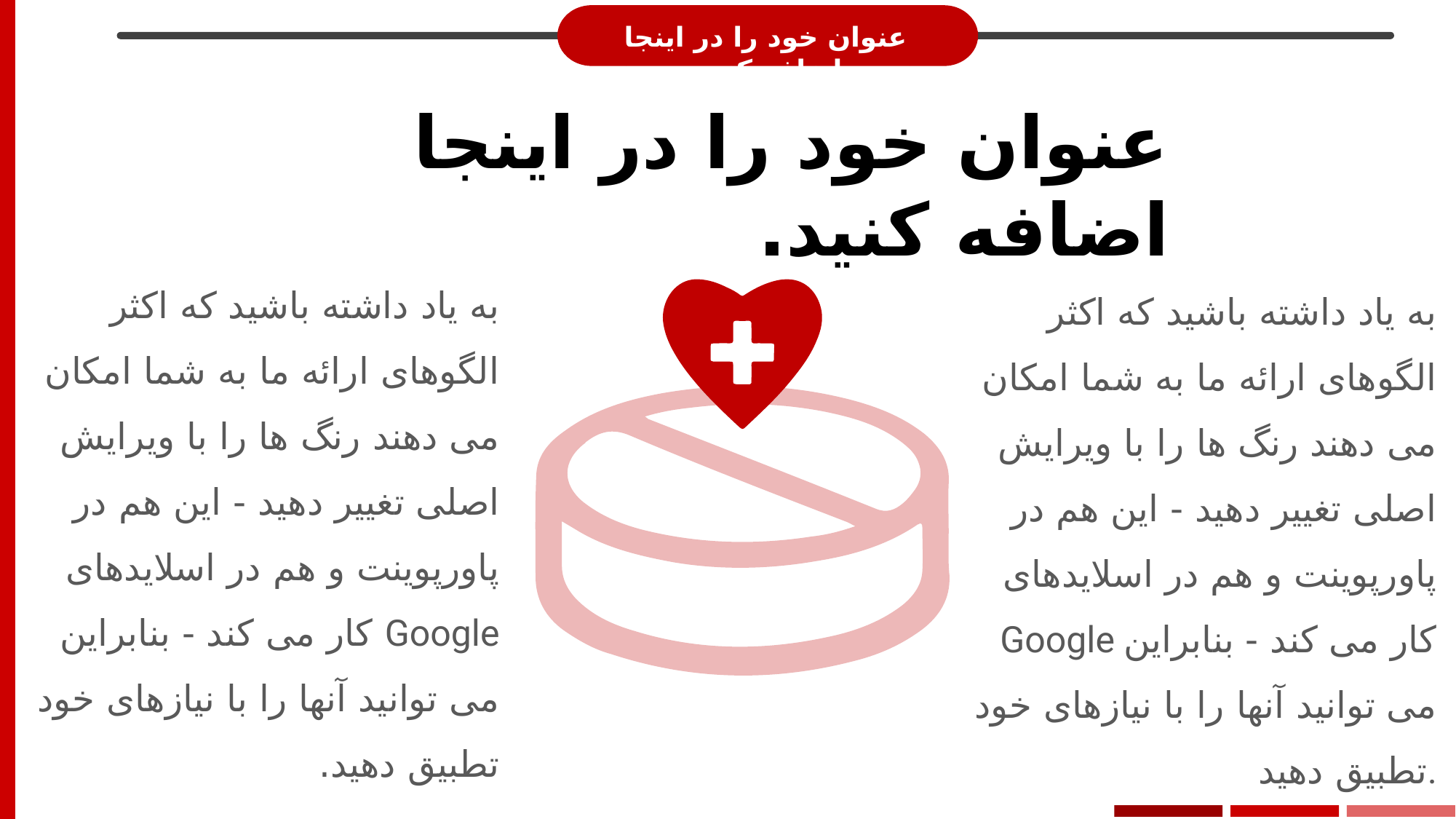

عنوان خود را در اینجا اضافه کنید.

# عنوان خود را در اینجا اضافه کنید.
به یاد داشته باشید که اکثر الگوهای ارائه ما به شما امکان می دهند رنگ ها را با ویرایش اصلی تغییر دهید - این هم در پاورپوینت و هم در اسلایدهای Google کار می کند - بنابراین می توانید آنها را با نیازهای خود تطبیق دهید.
به یاد داشته باشید که اکثر الگوهای ارائه ما به شما امکان می دهند رنگ ها را با ویرایش اصلی تغییر دهید - این هم در پاورپوینت و هم در اسلایدهای Google کار می کند - بنابراین می توانید آنها را با نیازهای خود تطبیق دهید.